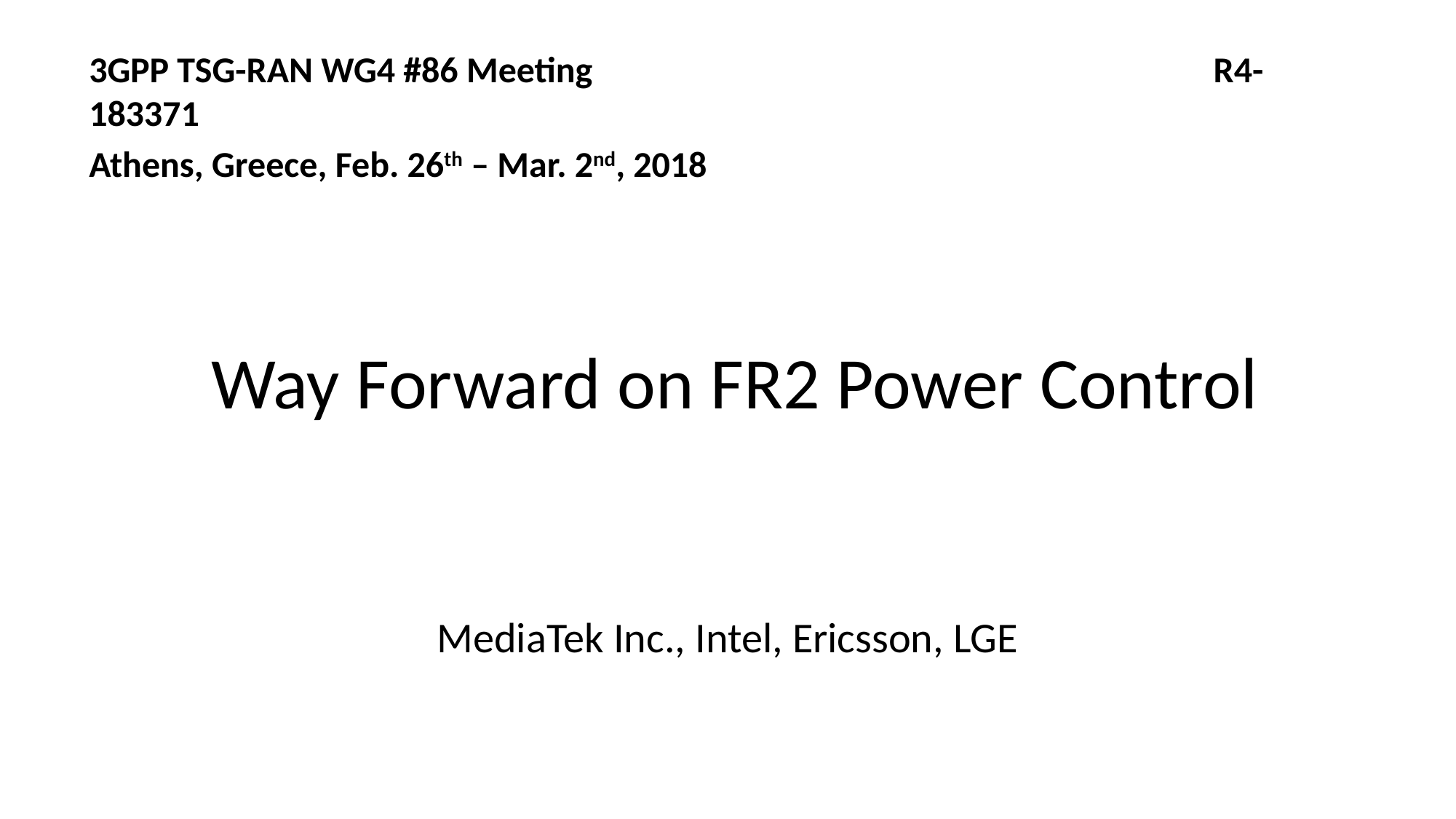

3GPP TSG-RAN WG4 #86 Meeting                                                                            R4-183371
Athens, Greece, Feb. 26th – Mar. 2nd, 2018
# Way Forward on FR2 Power Control
MediaTek Inc., Intel, Ericsson, LGE